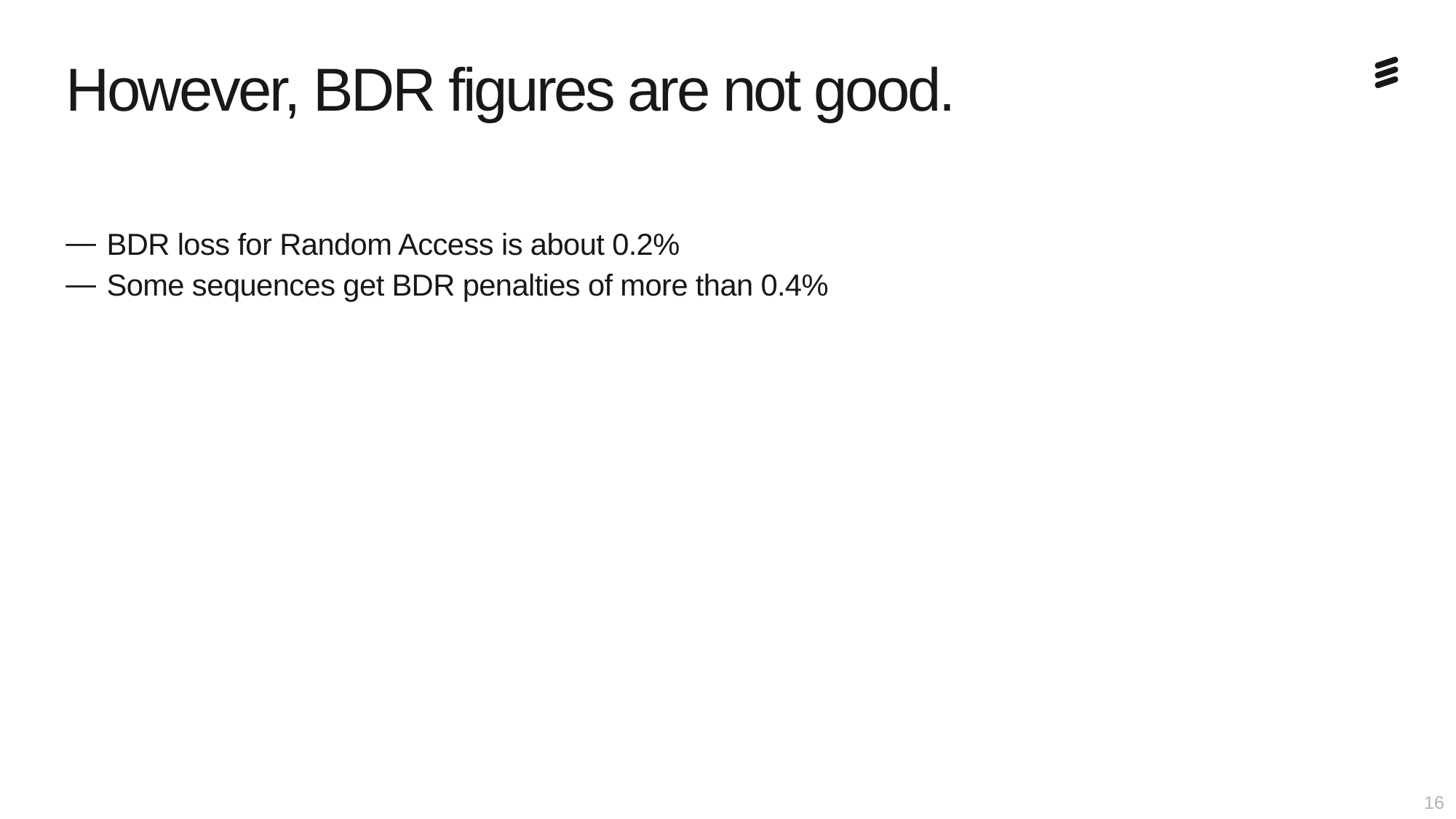

# However, BDR figures are not good.
BDR loss for Random Access is about 0.2%
Some sequences get BDR penalties of more than 0.4%

16